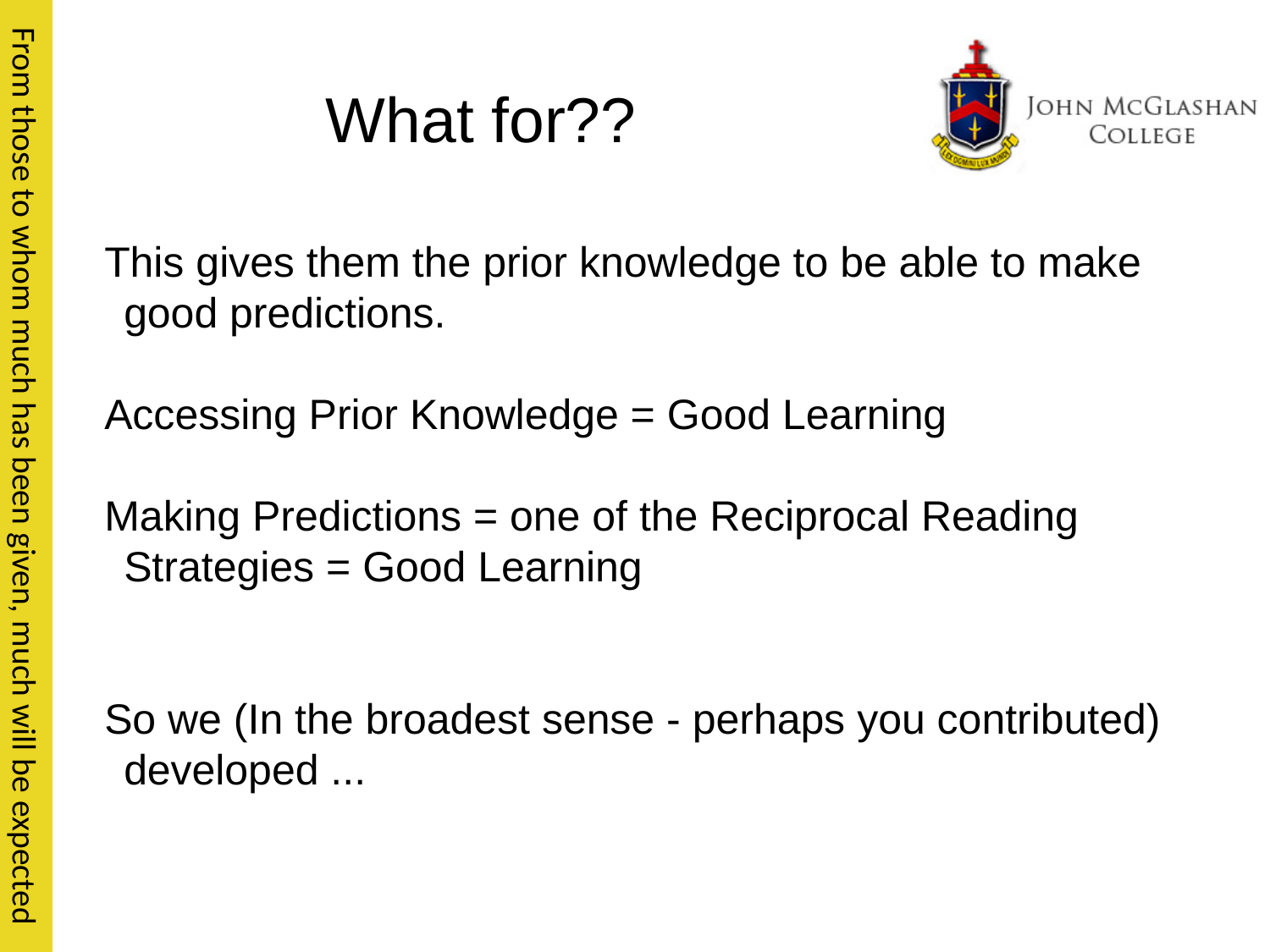

# What for??
This gives them the prior knowledge to be able to make good predictions.

Accessing Prior Knowledge = Good Learning

Making Predictions = one of the Reciprocal Reading Strategies = Good Learning

So we (In the broadest sense - perhaps you contributed) developed ...